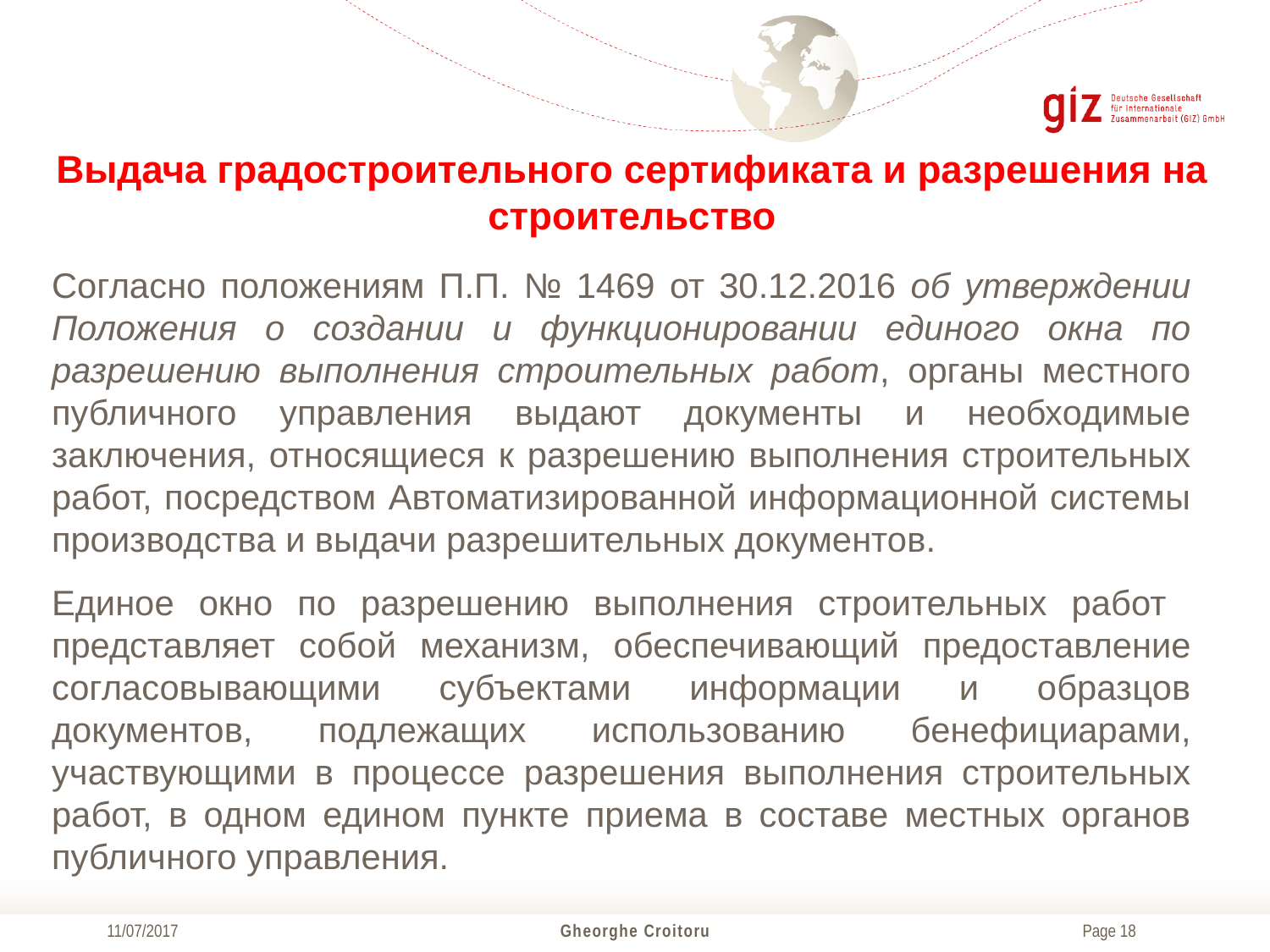

# Выдача градостроительного сертификата и разрешения на строительство
Согласно положениям П.П. № 1469 от 30.12.2016 oб утверждении Положения о создании и функционировании единого окна по разрешению выполнения строительных работ, органы местного публичного управления выдают документы и необходимые заключения, относящиеся к разрешению выполнения строительных работ, посредством Автоматизированной информационной системы производства и выдачи разрешительных документов.

Единое окно по разрешению выполнения строительных работ  представляет собой механизм, обеспечивающий предоставление согласовывающими субъектами информации и образцов документов, подлежащих использованию бенефициарами, участвующими в процессе разрешения выполнения строительных работ, в одном едином пункте приема в составе местных органов публичного управления.
11/07/2017
Gheorghe Croitoru